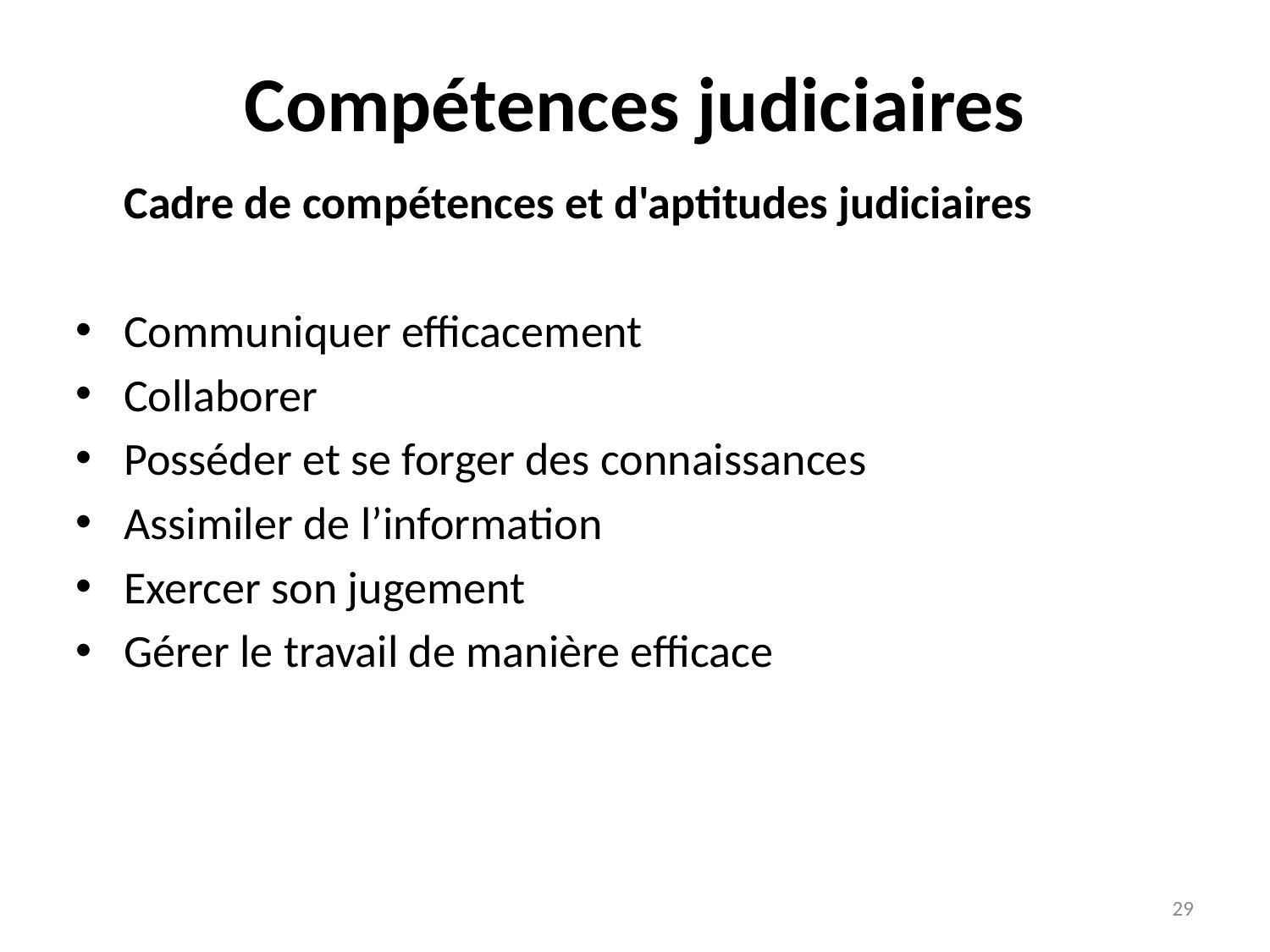

# Compétences judiciaires
Cadre de compétences et d'aptitudes judiciaires

Communiquer efficacement
Collaborer
Posséder et se forger des connaissances
Assimiler de l’information
Exercer son jugement
Gérer le travail de manière efficace
29